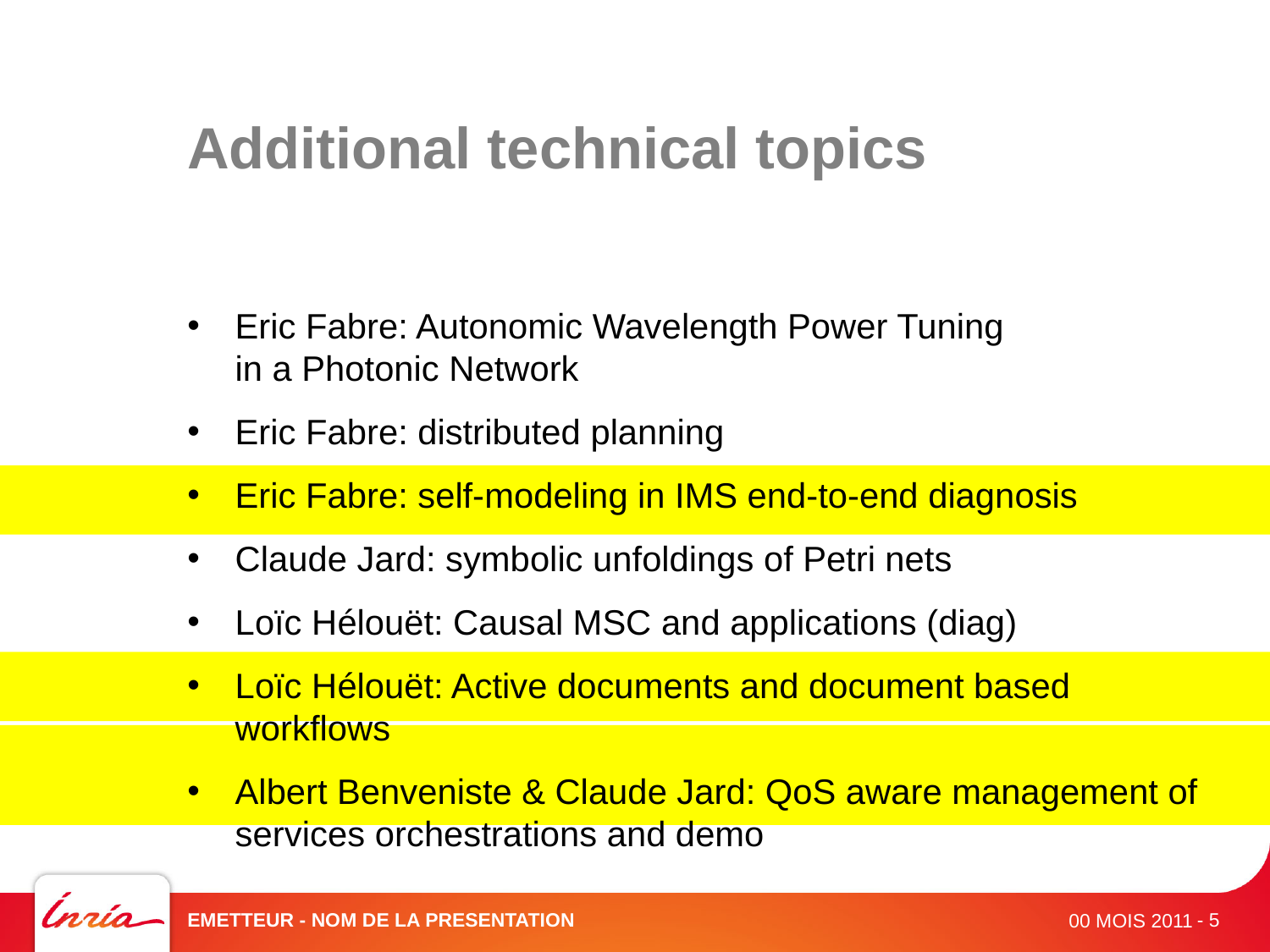

# Additional technical topics
Eric Fabre: Autonomic Wavelength Power Tuning                      in a Photonic Network
Eric Fabre: distributed planning
Eric Fabre: self-modeling in IMS end-to-end diagnosis
Claude Jard: symbolic unfoldings of Petri nets
Loïc Hélouët: Causal MSC and applications (diag)
Loïc Hélouët: Active documents and document based workflows
Albert Benveniste & Claude Jard: QoS aware management of services orchestrations and demo

EMETTEUR - NOM DE LA PRESENTATION
- 5
00 MOIS 2011